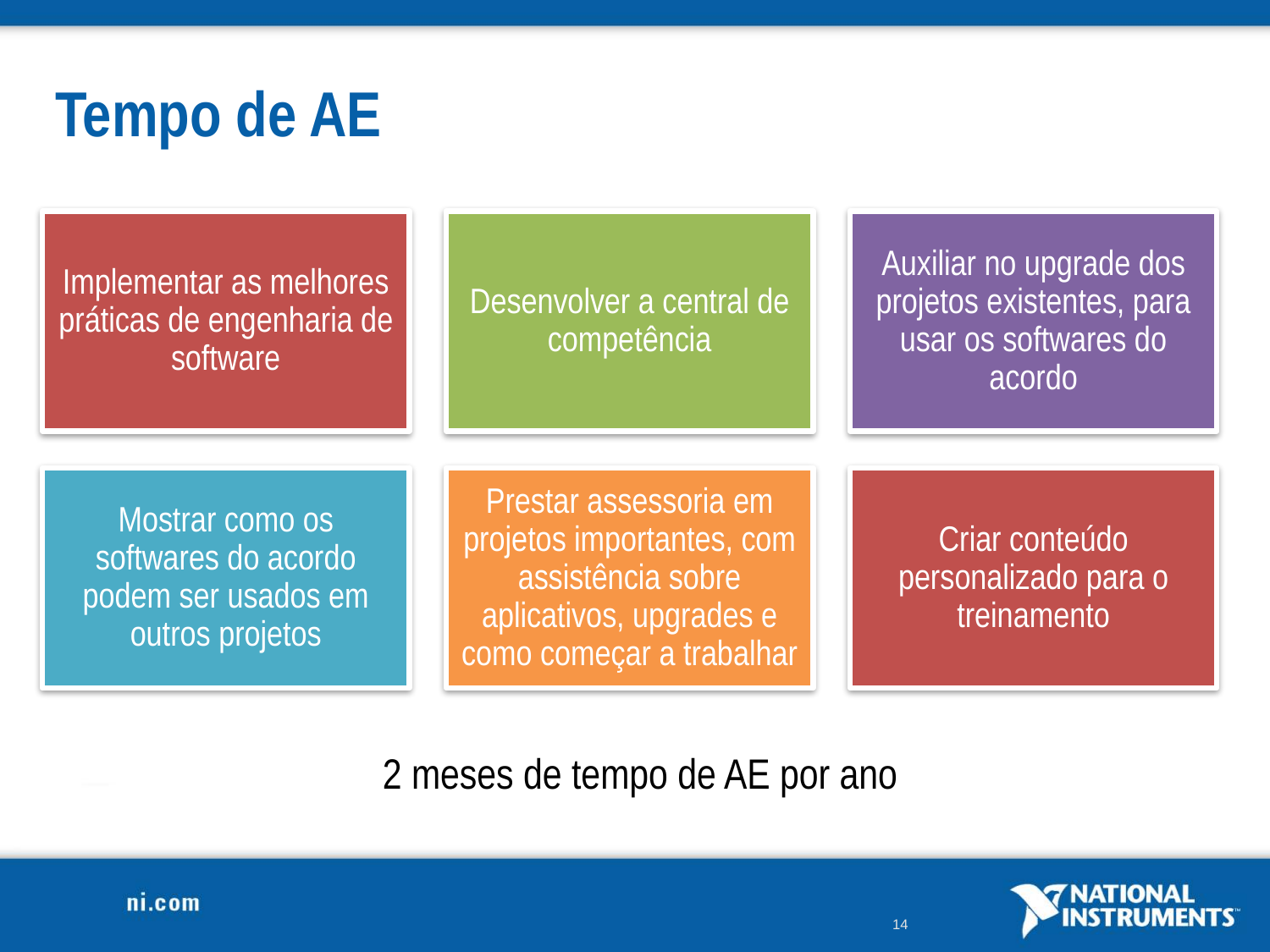

# Tempo de AE
Implementar as melhores práticas de engenharia de software
Desenvolver a central de competência
Auxiliar no upgrade dos projetos existentes, para usar os softwares do acordo
Mostrar como os softwares do acordo podem ser usados em outros projetos
Prestar assessoria em projetos importantes, com assistência sobre aplicativos, upgrades e como começar a trabalhar
Criar conteúdo personalizado para o treinamento
2 meses de tempo de AE por ano